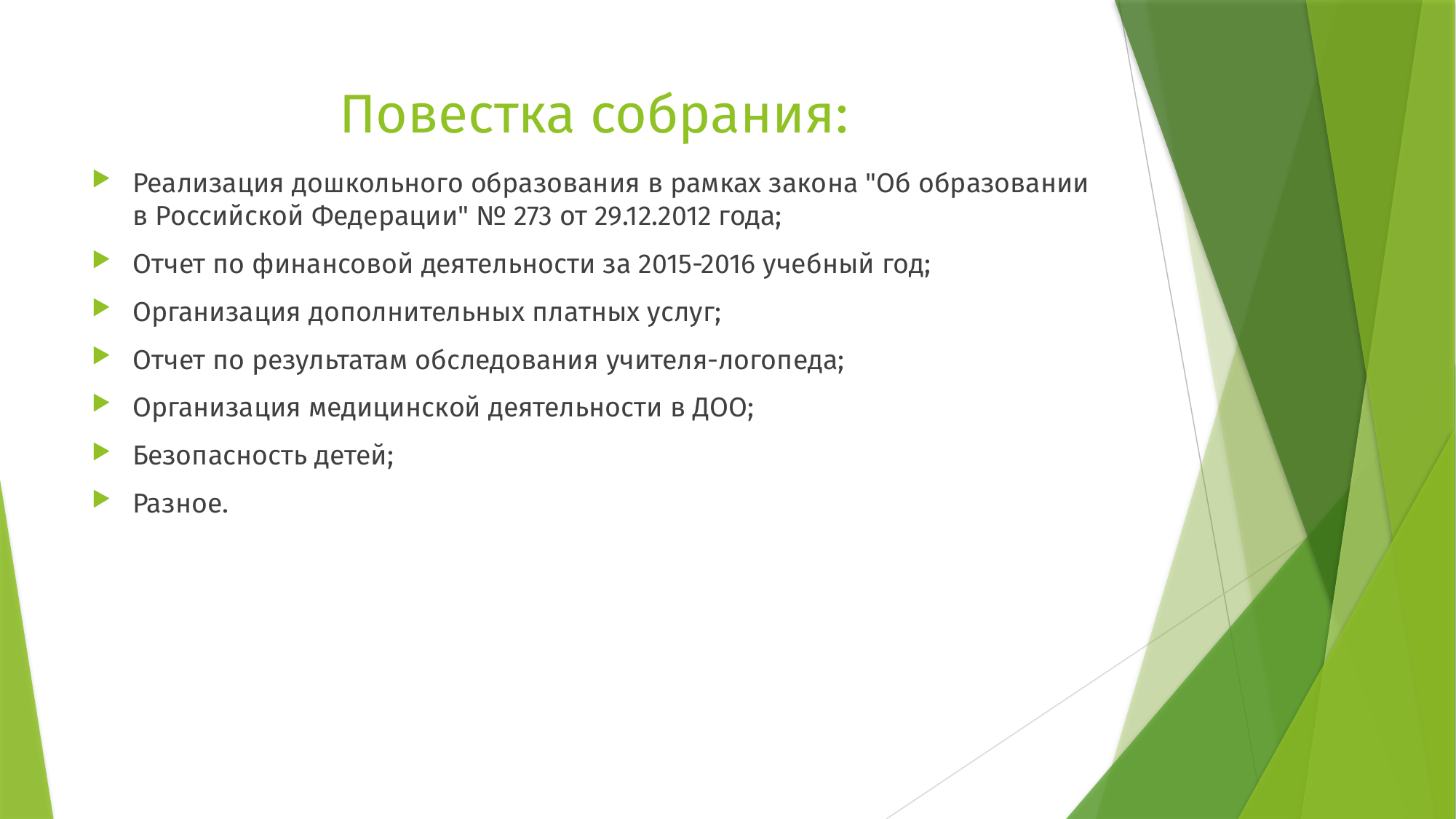

# Повестка собрания:
Реализация дошкольного образования в рамках закона "Об образовании в Российской Федерации" № 273 от 29.12.2012 года;
Отчет по финансовой деятельности за 2015-2016 учебный год;
Организация дополнительных платных услуг;
Отчет по результатам обследования учителя-логопеда;
Организация медицинской деятельности в ДОО;
Безопасность детей;
Разное.